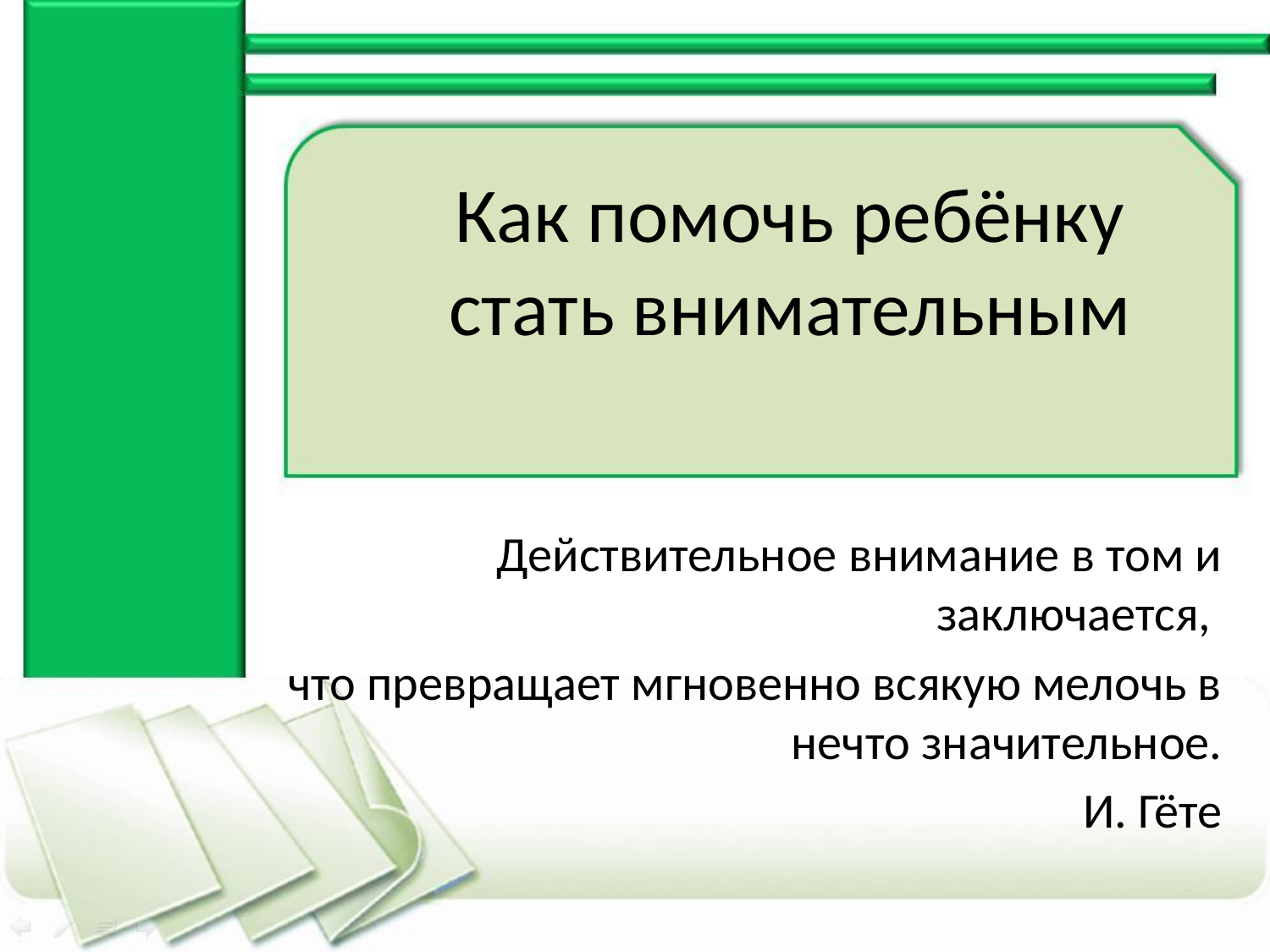

# Как помочь ребёнку стать внимательным
Действительное внимание в том и заключается,
что превращает мгновенно всякую мелочь в нечто значительное.
И. Гёте